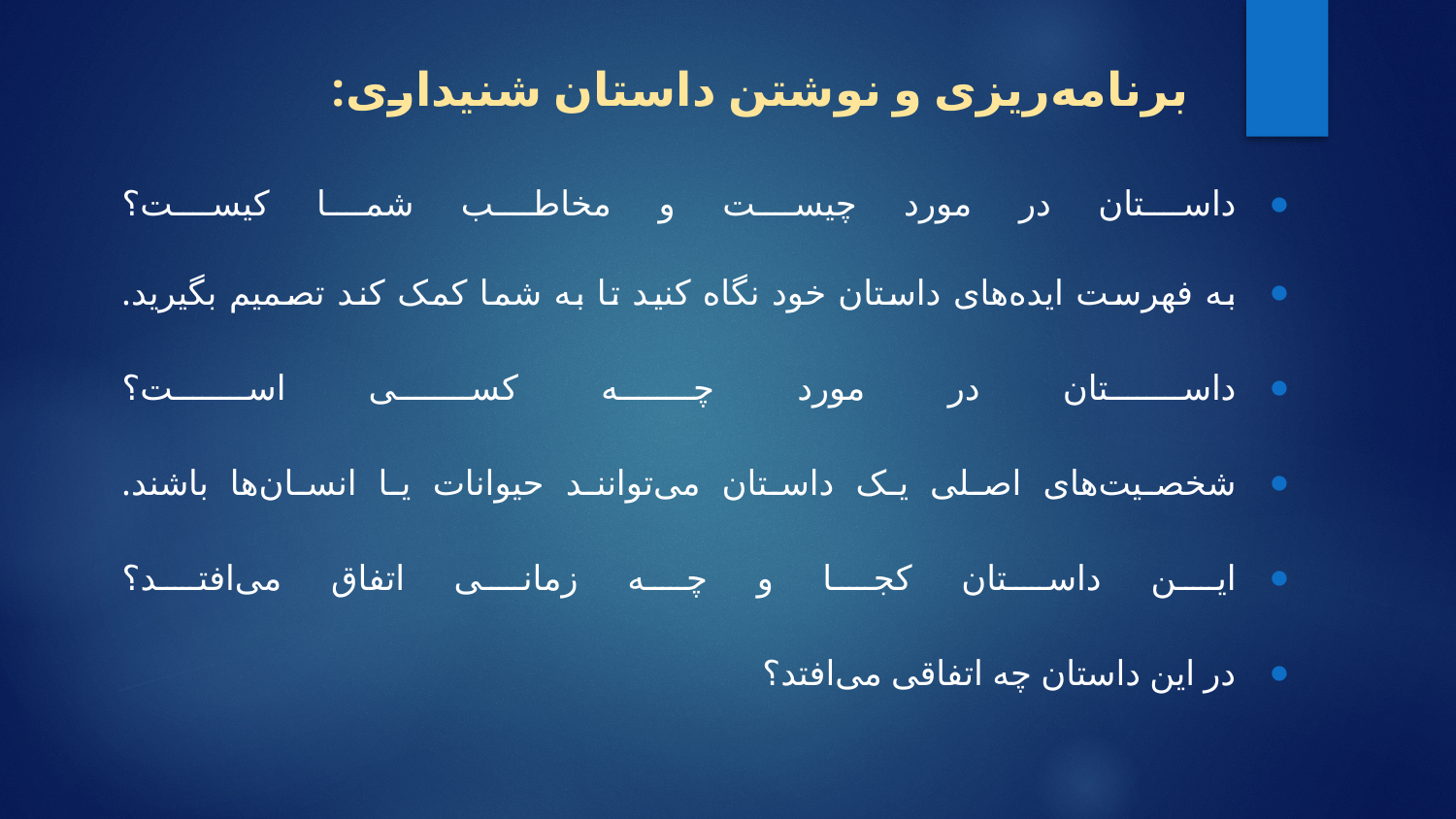

# برنامه‌ریزی و نوشتن داستان شنیداری:
داستان در مورد چیست و مخاطب شما کیست؟
به فهرست ایده‌های داستان خود نگاه کنید تا به شما کمک کند تصمیم بگیرید.
داستان در مورد چه کسی است؟
شخصیت‌های اصلی یک داستان می‌توانند حیوانات یا انسان‌ها باشند.
این داستان کجا و چه زمانی اتفاق می‌افتد؟
در این داستان چه اتفاقی می‌افتد؟